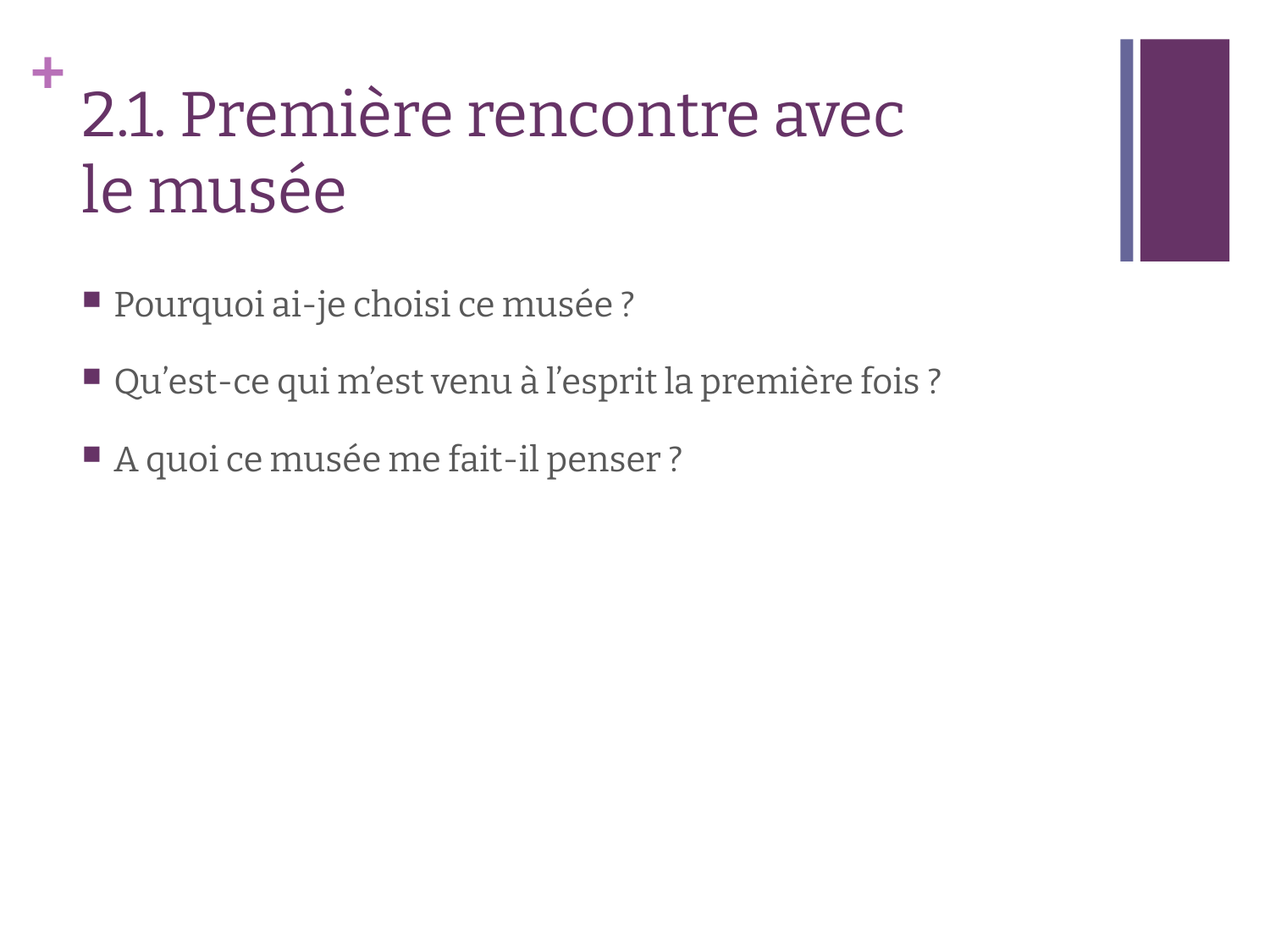

# 2.1. Première rencontre avec le musée
Pourquoi ai-je choisi ce musée ?
Qu’est-ce qui m’est venu à l’esprit la première fois ?
A quoi ce musée me fait-il penser ?